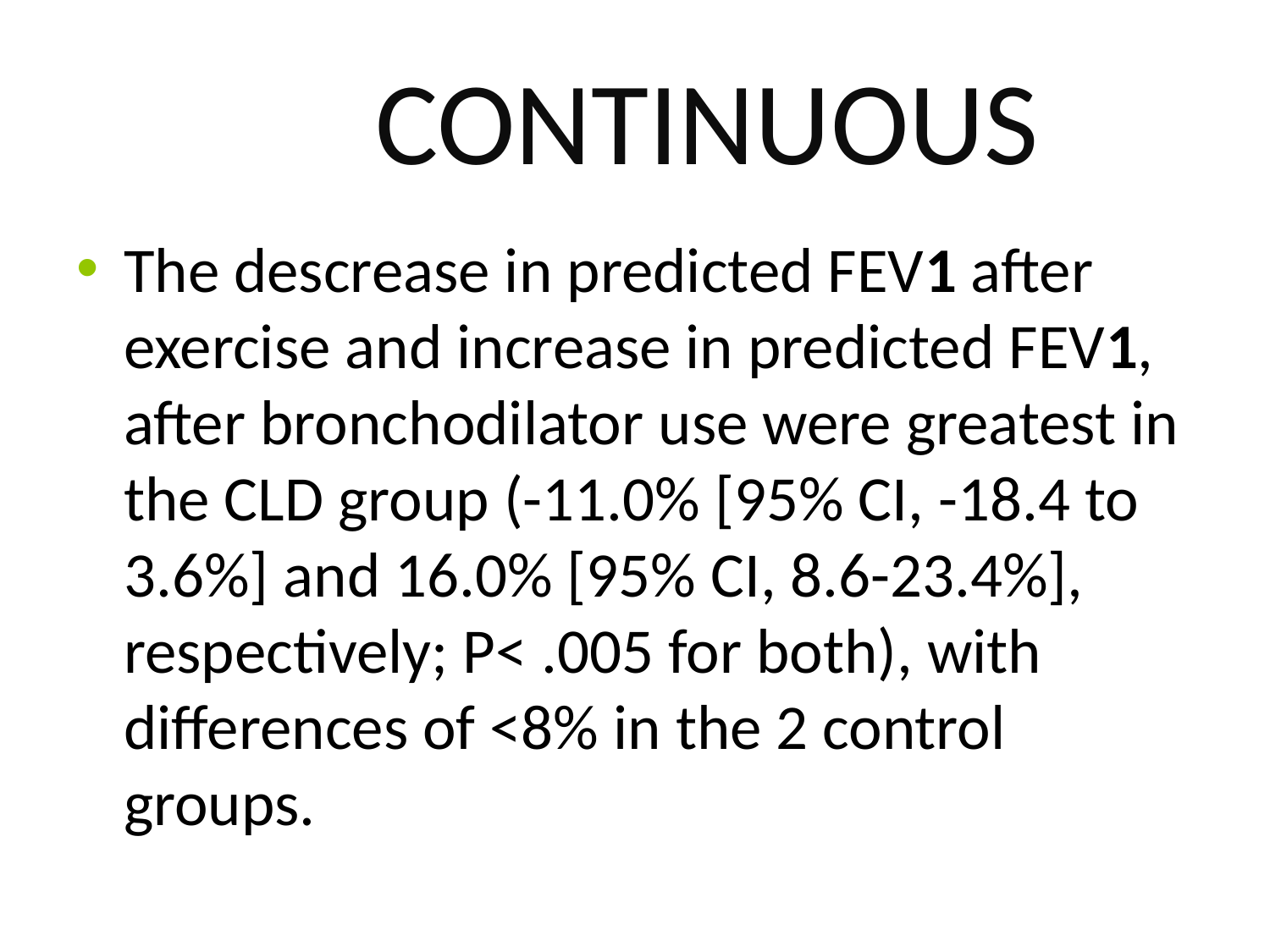

# CONTINUOUS
The descrease in predicted FEV1 after exercise and increase in predicted FEV1, after bronchodilator use were greatest in the CLD group (-11.0% [95% CI, -18.4 to 3.6%] and 16.0% [95% CI, 8.6-23.4%], respectively; P< .005 for both), with differences of <8% in the 2 control groups.